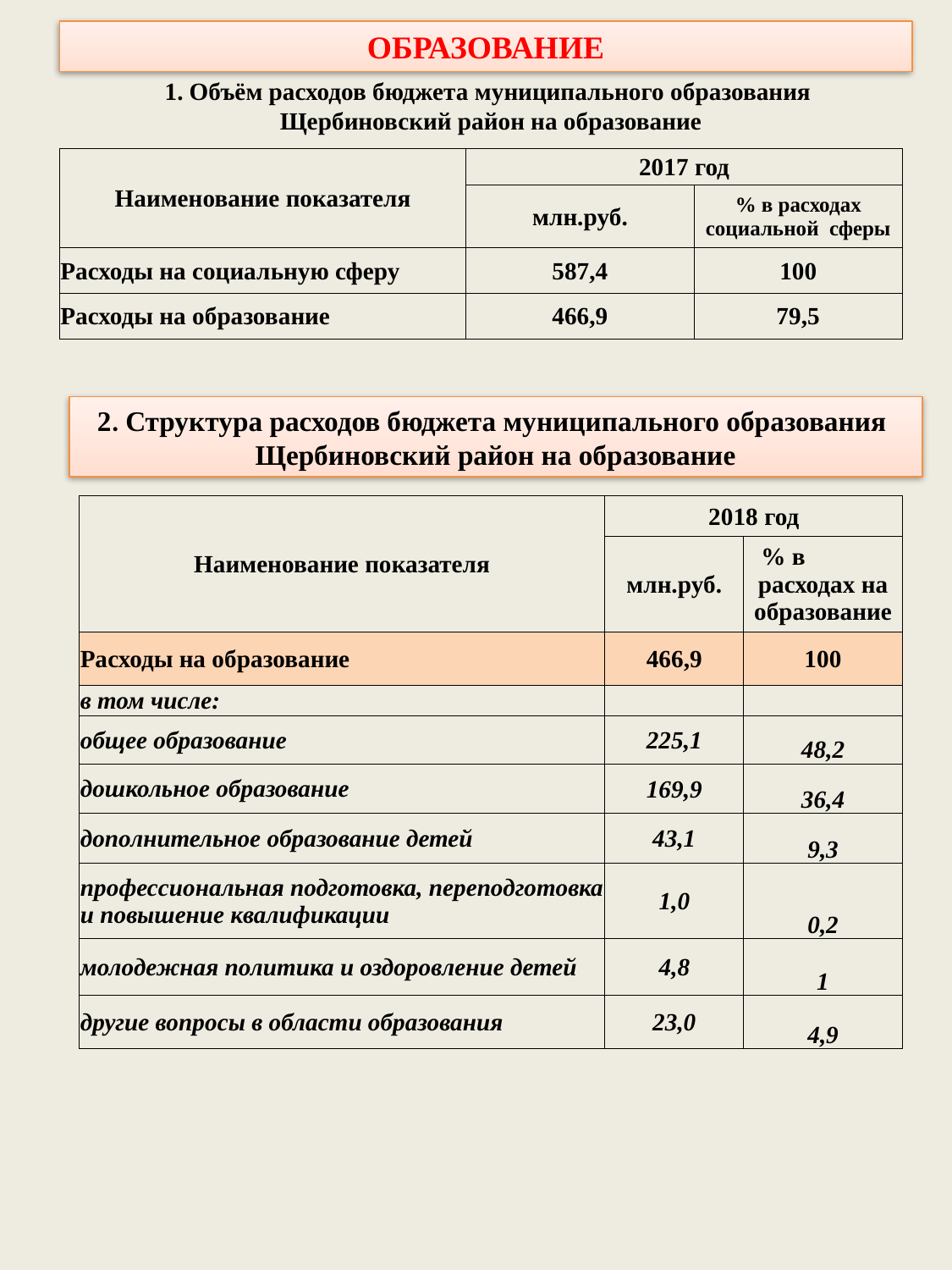

ОБРАЗОВАНИЕ
1. Объём расходов бюджета муниципального образования
Щербиновский район на образование
| Наименование показателя | 2017 год |  |
| --- | --- | --- |
|  | млн.руб. | % в расходах социальной сферы |
| Расходы на социальную сферу | 587,4 | 100 |
| Расходы на образование | 466,9 | 79,5 |
2. Структура расходов бюджета муниципального образования
Щербиновский район на образование
| Наименование показателя | 2018 год |  |
| --- | --- | --- |
|  | млн.руб. | % в расходах на образование |
| Расходы на образование | 466,9 | 100 |
| в том числе: |  |  |
| общее образование | 225,1 | 48,2 |
| дошкольное образование | 169,9 | 36,4 |
| дополнительное образование детей | 43,1 | 9,3 |
| профессиональная подготовка, переподготовка и повышение квалификации | 1,0 | 0,2 |
| молодежная политика и оздоровление детей | 4,8 | 1 |
| другие вопросы в области образования | 23,0 | 4,9 |